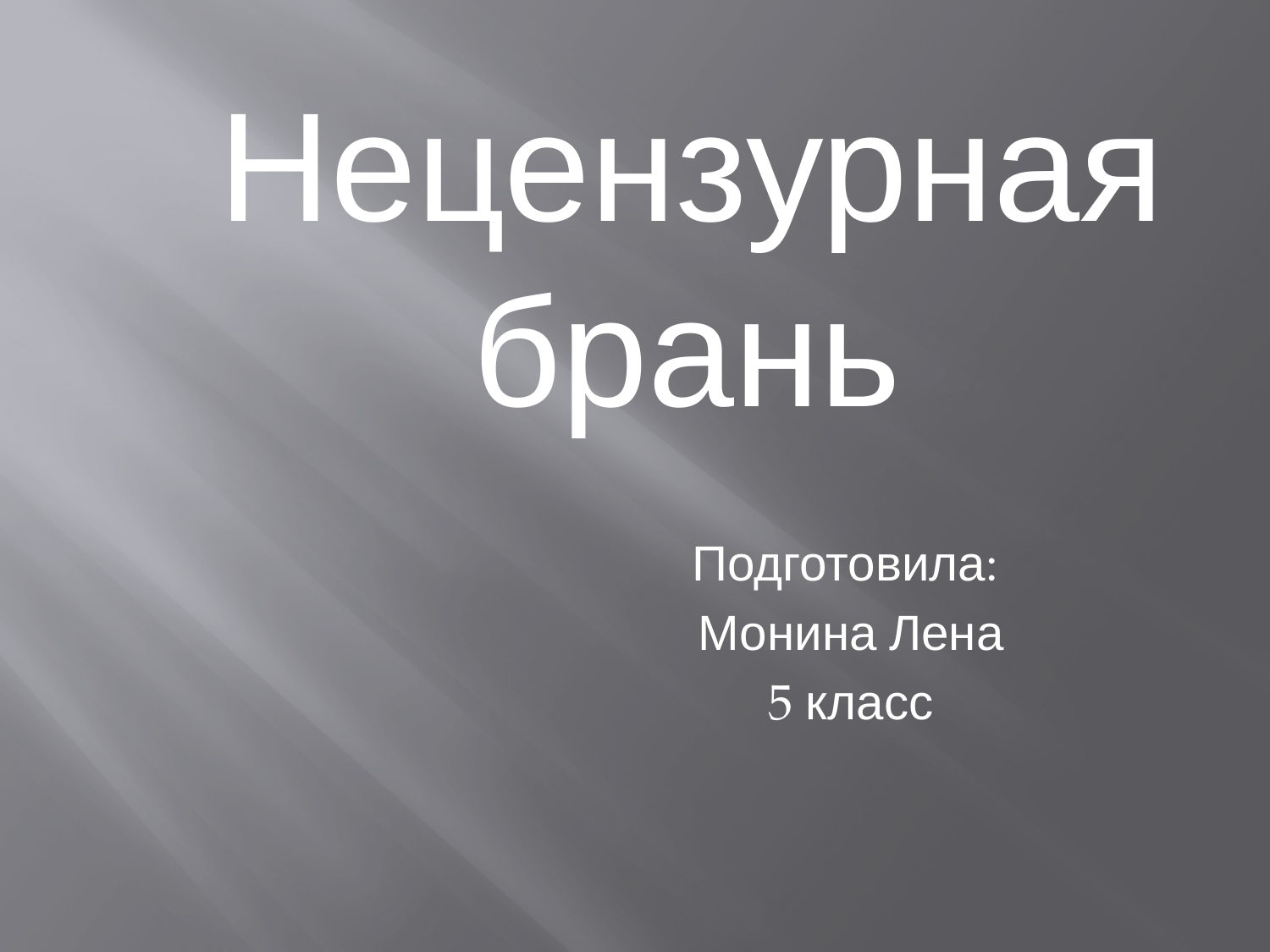

Нецензурная 			брань
Подготовила:
Монина Лена
5 класс